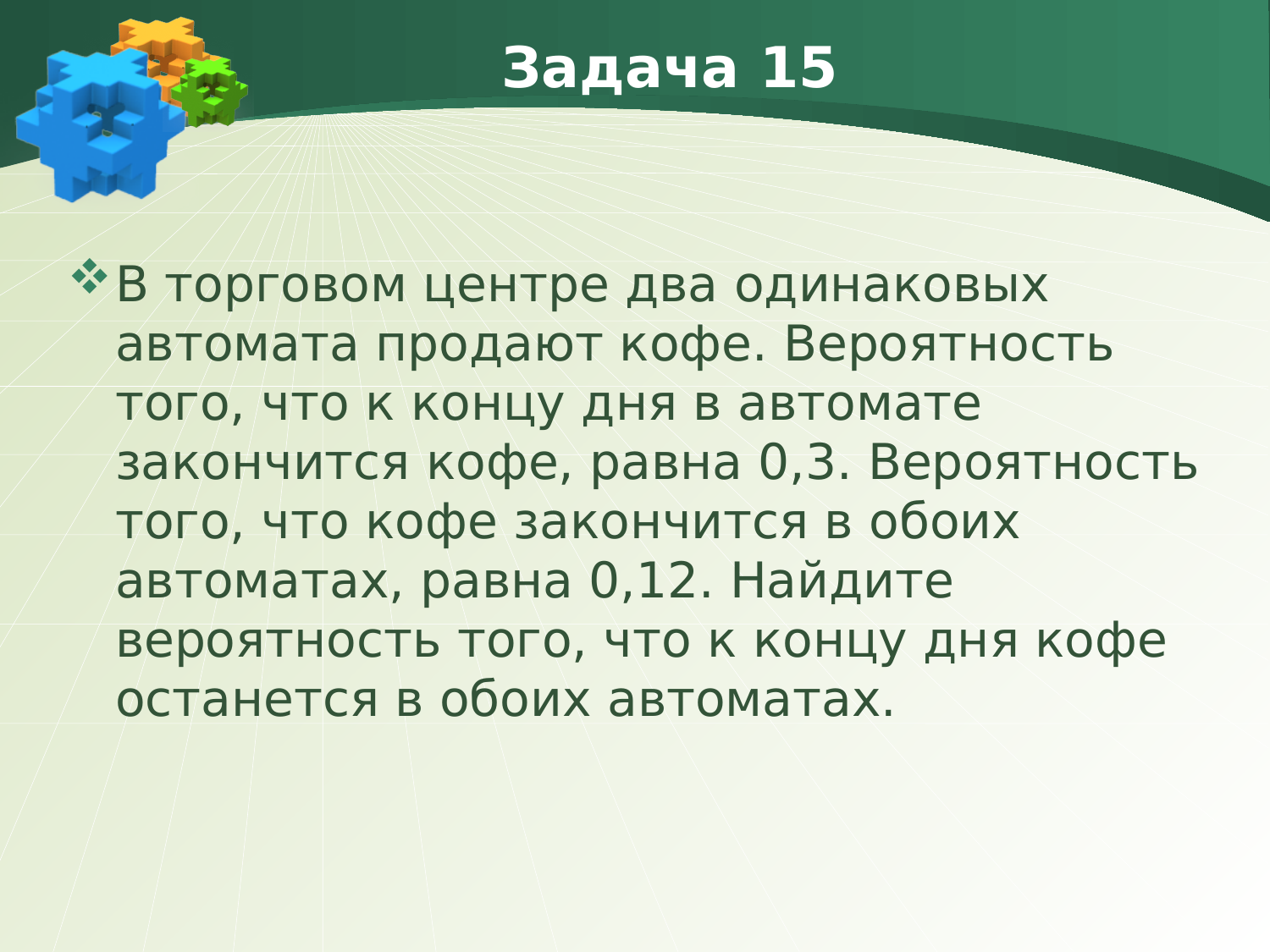

# Задача 15

В торговом центре два одинаковых автомата продают кофе. Вероятность того, что к концу дня в автомате закончится кофе, равна 0,3. Вероятность того, что кофе закончится в обоих автоматах, равна 0,12. Найдите вероятность того, что к концу дня кофе останется в обоих автоматах.